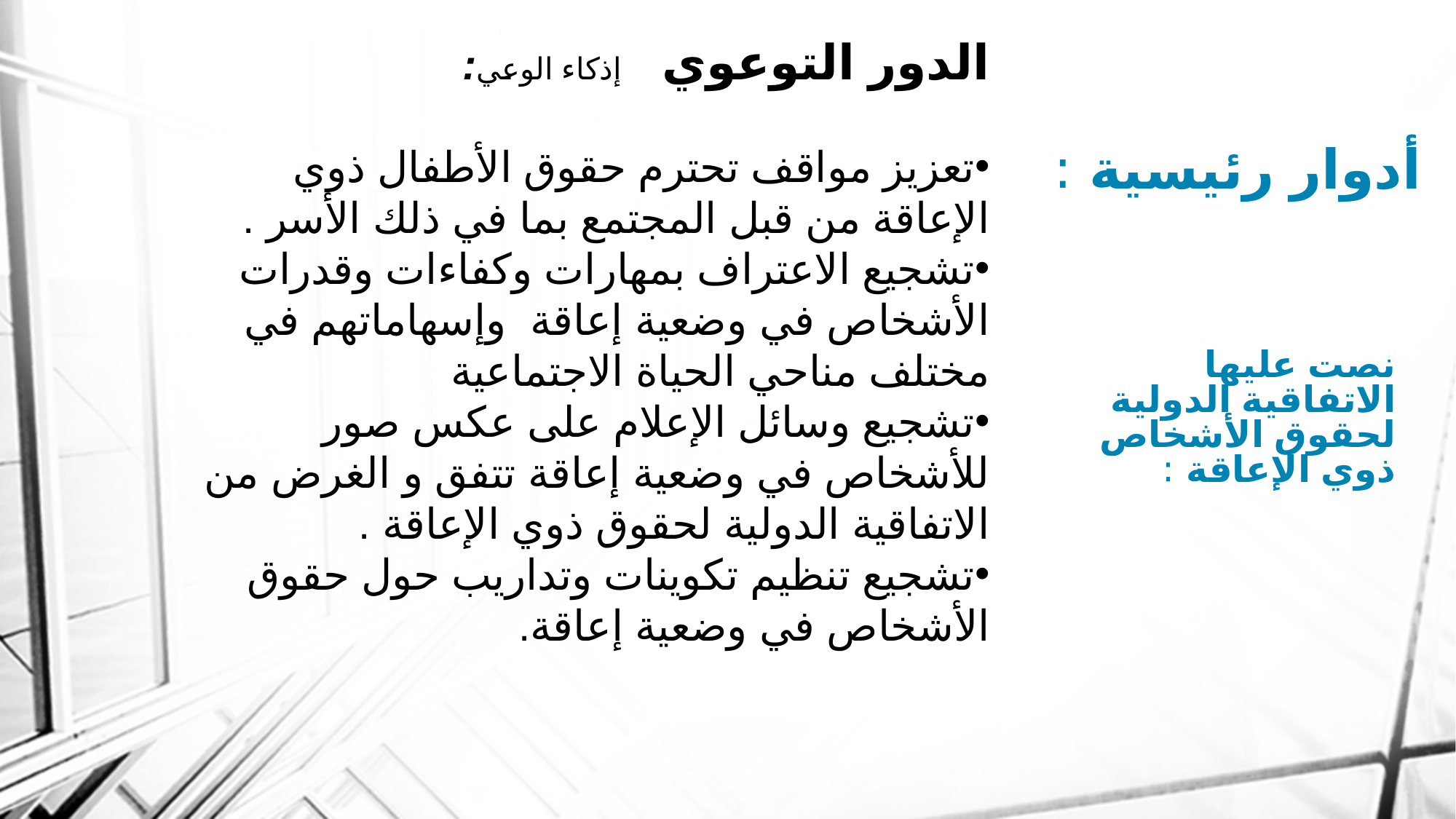

الدور التوعوي   إذكاء الوعي:

تعزيز مواقف تحترم حقوق الأطفال ذوي الإعاقة من قبل المجتمع بما في ذلك الأسر .
تشجيع الاعتراف بمهارات وكفاءات وقدرات الأشخاص في وضعية إعاقة  وإسهاماتهم في مختلف مناحي الحياة الاجتماعية
تشجيع وسائل الإعلام على عكس صور للأشخاص في وضعية إعاقة تتفق و الغرض من الاتفاقية الدولية لحقوق ذوي الإعاقة .
تشجيع تنظيم تكوينات وتداريب حول حقوق الأشخاص في وضعية إعاقة.

أدوار رئيسية :
# نصت عليها الاتفاقية الدولية لحقوق الأشخاص ذوي الإعاقة :